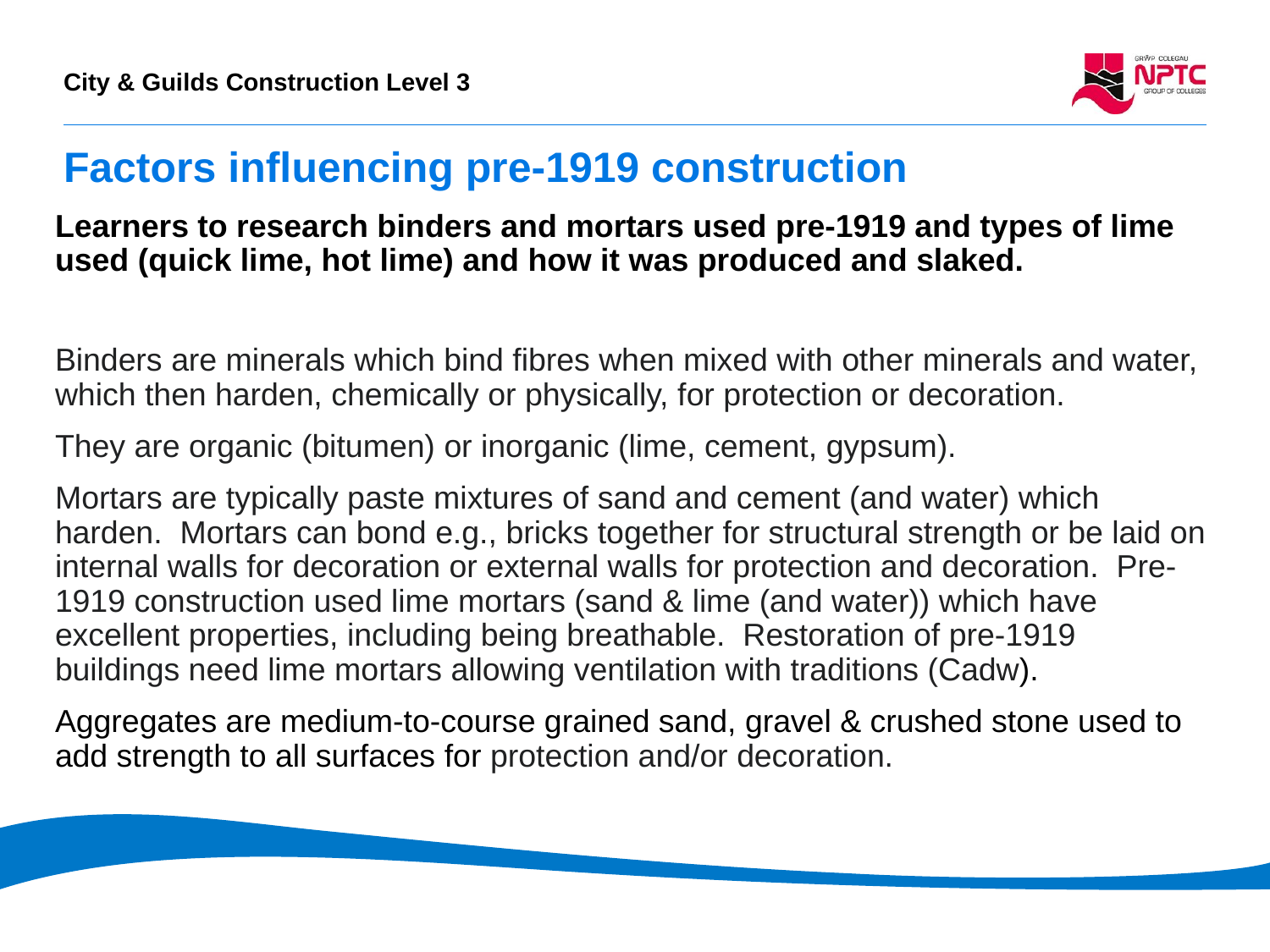

# Factors influencing pre-1919 construction
Learners to research binders and mortars used pre-1919 and types of lime used (quick lime, hot lime) and how it was produced and slaked.

Binders are minerals which bind fibres when mixed with other minerals and water, which then harden, chemically or physically, for protection or decoration.
They are organic (bitumen) or inorganic (lime, cement, gypsum).
Mortars are typically paste mixtures of sand and cement (and water) which harden.  Mortars can bond e.g., bricks together for structural strength or be laid on internal walls for decoration or external walls for protection and decoration.  Pre-1919 construction used lime mortars (sand & lime (and water)) which have excellent properties, including being breathable.  Restoration of pre-1919 buildings need lime mortars allowing ventilation with traditions (Cadw).
Aggregates are medium-to-course grained sand, gravel & crushed stone used to add strength to all surfaces for protection and/or decoration.